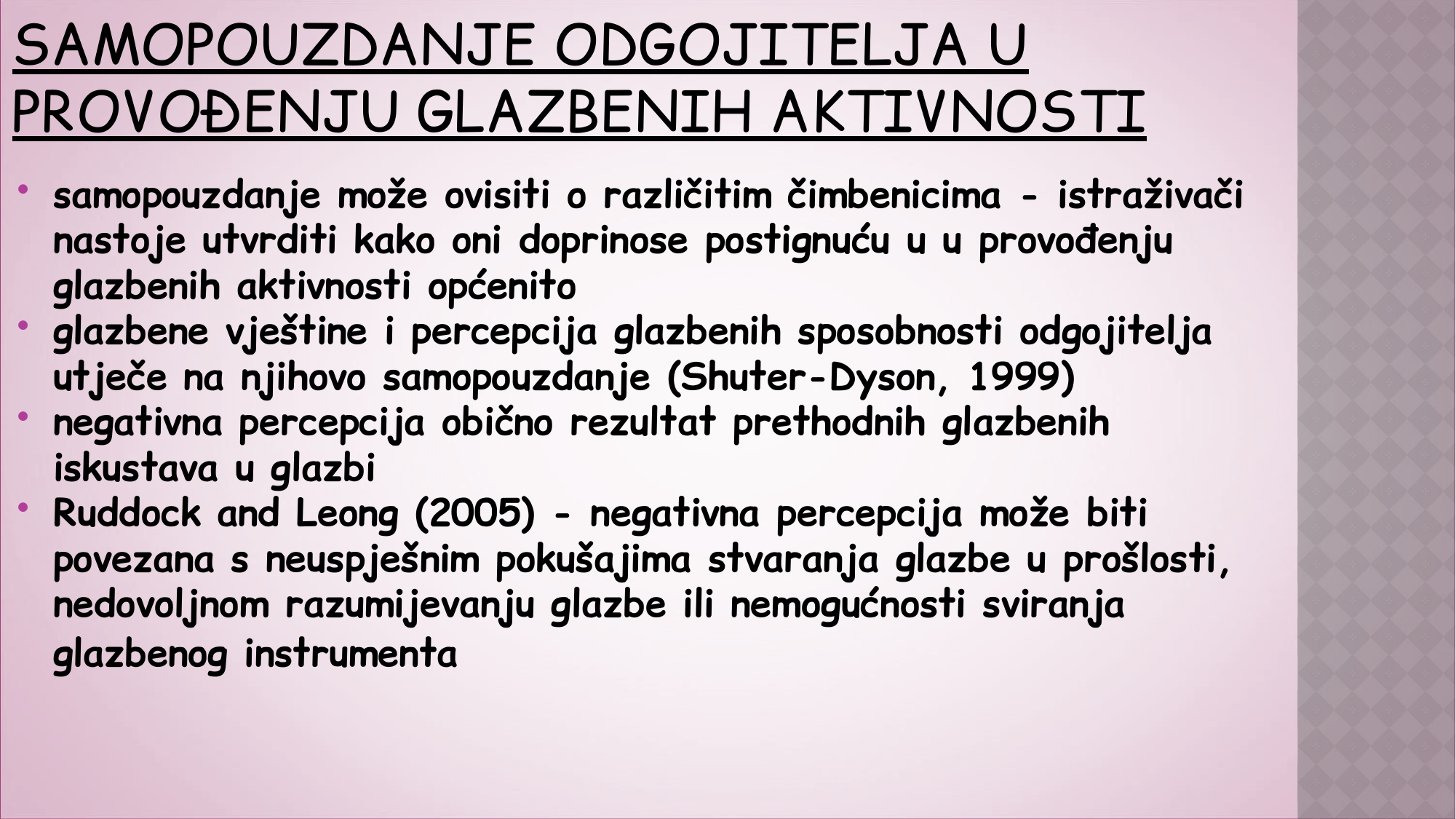

# samopouzdanje odgojitelja u provođenju glazbenih aktivnosti
samopouzdanje može ovisiti o različitim čimbenicima - istraživači nastoje utvrditi kako oni doprinose postignuću u u provođenju glazbenih aktivnosti općenito
glazbene vještine i percepcija glazbenih sposobnosti odgojitelja utječe na njihovo samopouzdanje (Shuter-Dyson, 1999)
negativna percepcija obično rezultat prethodnih glazbenih iskustava u glazbi
Ruddock and Leong (2005) - negativna percepcija može biti povezana s neuspješnim pokušajima stvaranja glazbe u prošlosti, nedovoljnom razumijevanju glazbe ili nemogućnosti sviranja glazbenog instrumenta